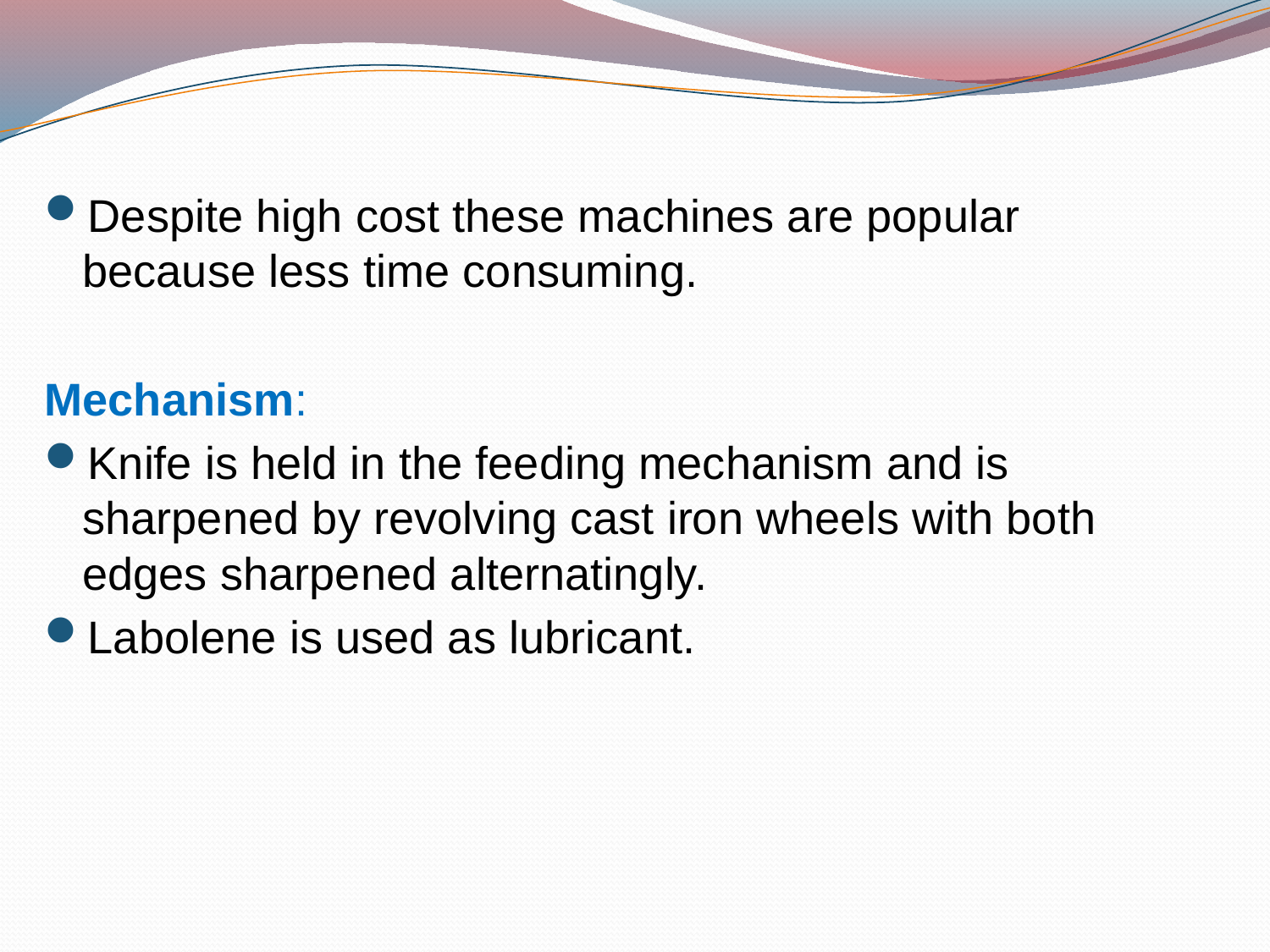

Despite high cost these machines are popular because less time consuming.

Mechanism:
Knife is held in the feeding mechanism and is sharpened by revolving cast iron wheels with both edges sharpened alternatingly.
Labolene is used as lubricant.